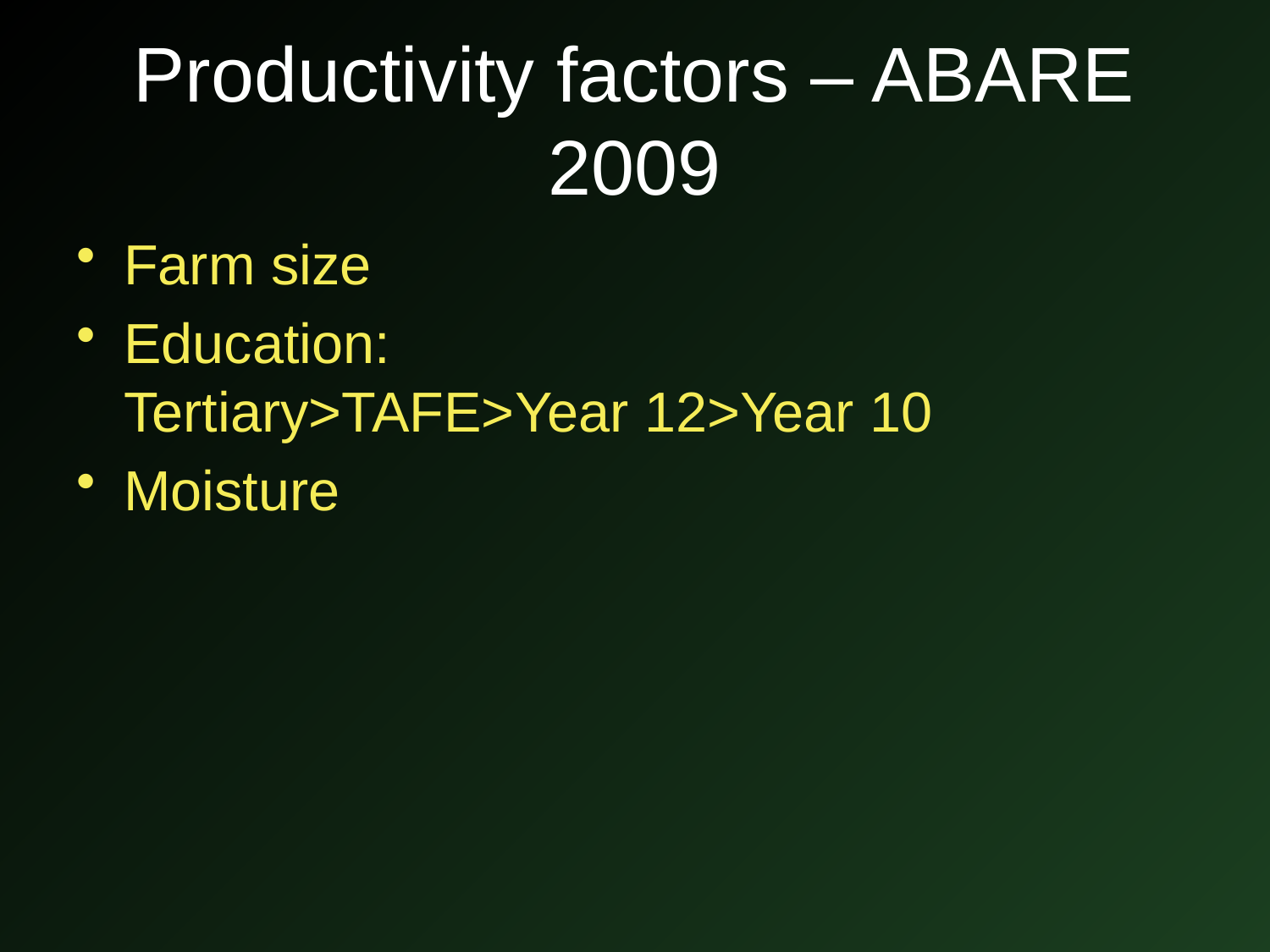

# Productivity factors – ABARE 2009
Farm size
Education:
Tertiary>TAFE>Year 12>Year 10
Moisture